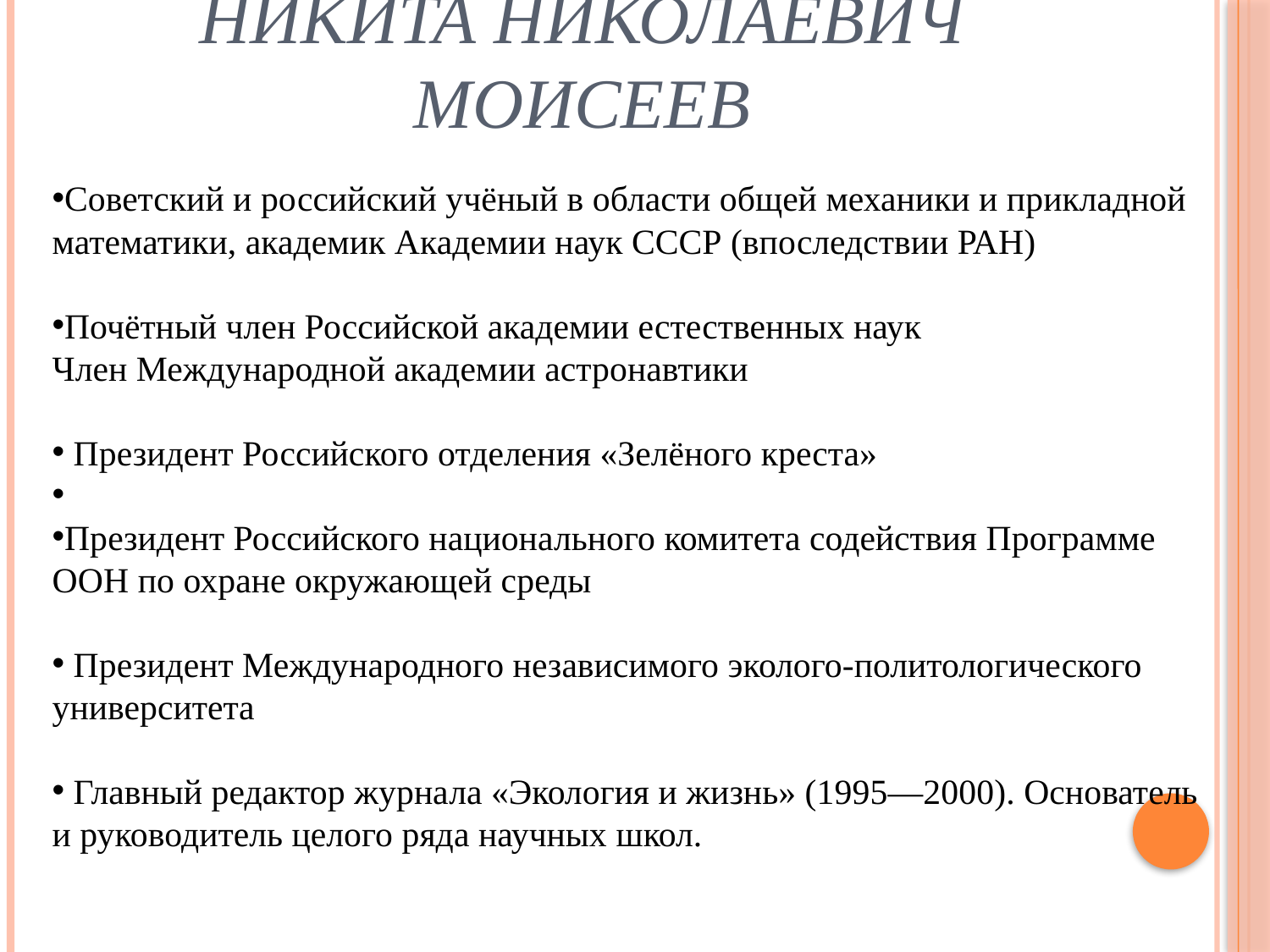

# Никита Николаевич Моисеев
Советский и российский учёный в области общей механики и прикладной математики, академик Академии наук СССР (впоследствии РАН)

Почётный член Российской академии естественных наук  Член Международной академии астронавтики

 Президент Российского отделения «Зелёного креста»

Президент Российского национального комитета содействия Программе ООН по охране окружающей среды

 Президент Международного независимого эколого-политологического университета

 Главный редактор журнала «Экология и жизнь» (1995—2000). Основатель и руководитель целого ряда научных школ.